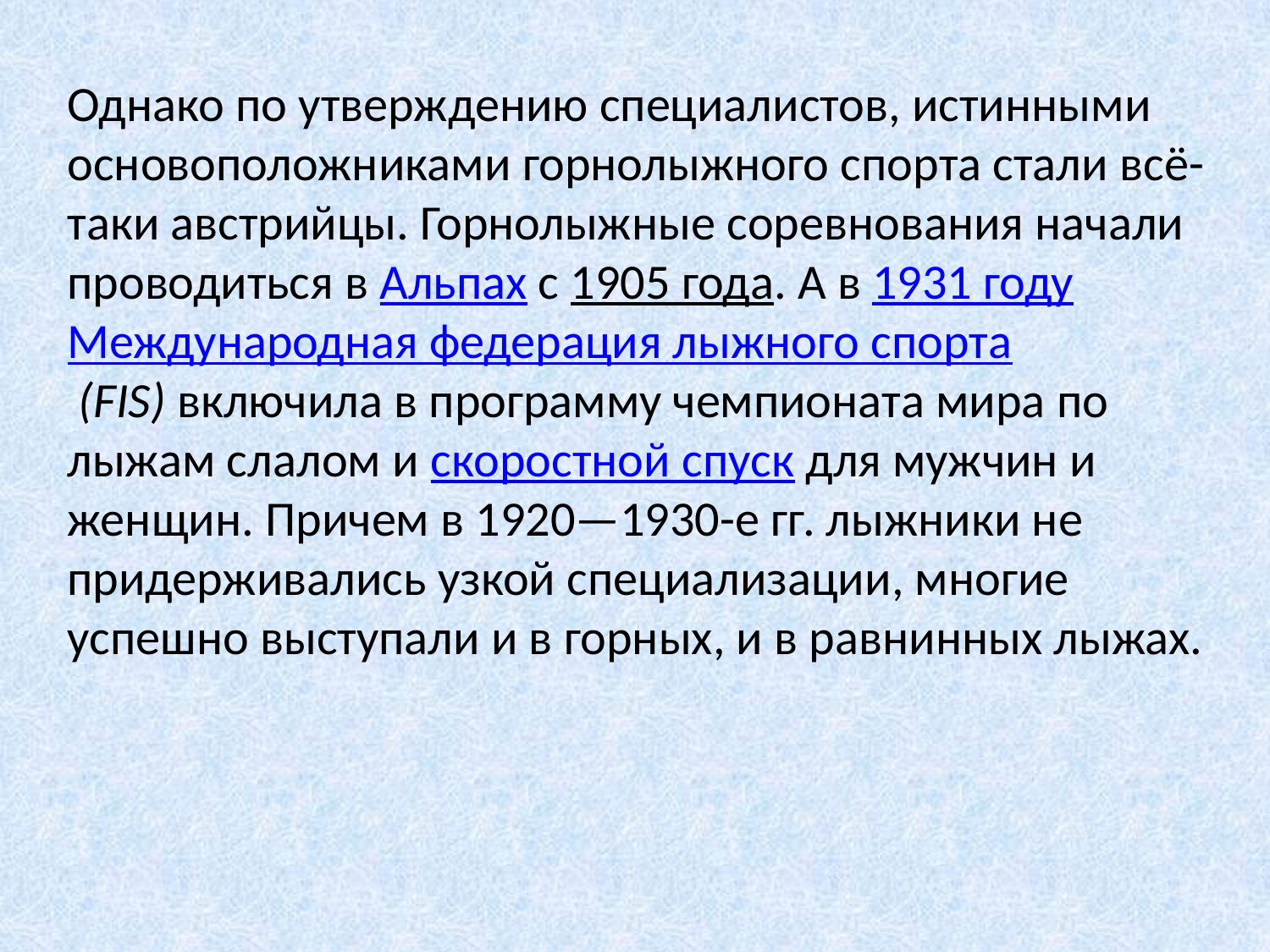

Однако по утверждению специалистов, истинными основоположниками горнолыжного спорта стали всё-таки австрийцы. Горнолыжные соревнования начали проводиться в Альпах с 1905 года. А в 1931 году Международная федерация лыжного спорта (FIS) включила в программу чемпионата мира по лыжам слалом и скоростной спуск для мужчин и женщин. Причем в 1920—1930-е гг. лыжники не придерживались узкой специализации, многие успешно выступали и в горных, и в равнинных лыжах.